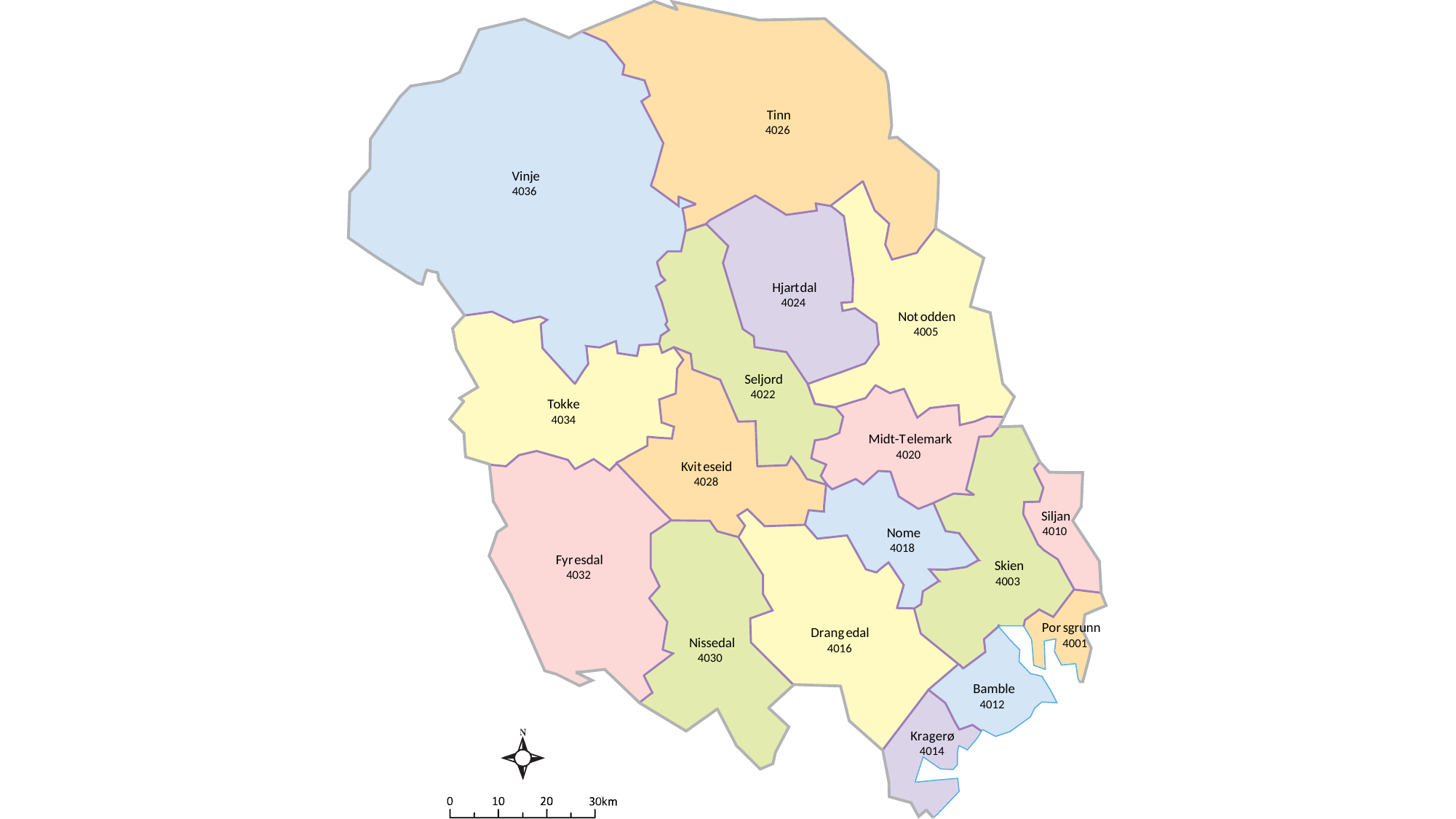

Tinn
4026
Vinje

4036

Hjar
t
dal
4024
No
t
odden

4005

Seljo
r
d

4022
T
ok
k
e
4034

Mid
t
-
T
elemark
4020

K
vi
t
eseid

4028
Siljan

4010
Nome
4018
Fy
r
esdal
Skien
4032
4003

P
o
r
sgrunn
D
r
an
g
edal

Nissedal
4001
4016
4030
Bamble

4012
K
r
a
g
e
r
ø

4014